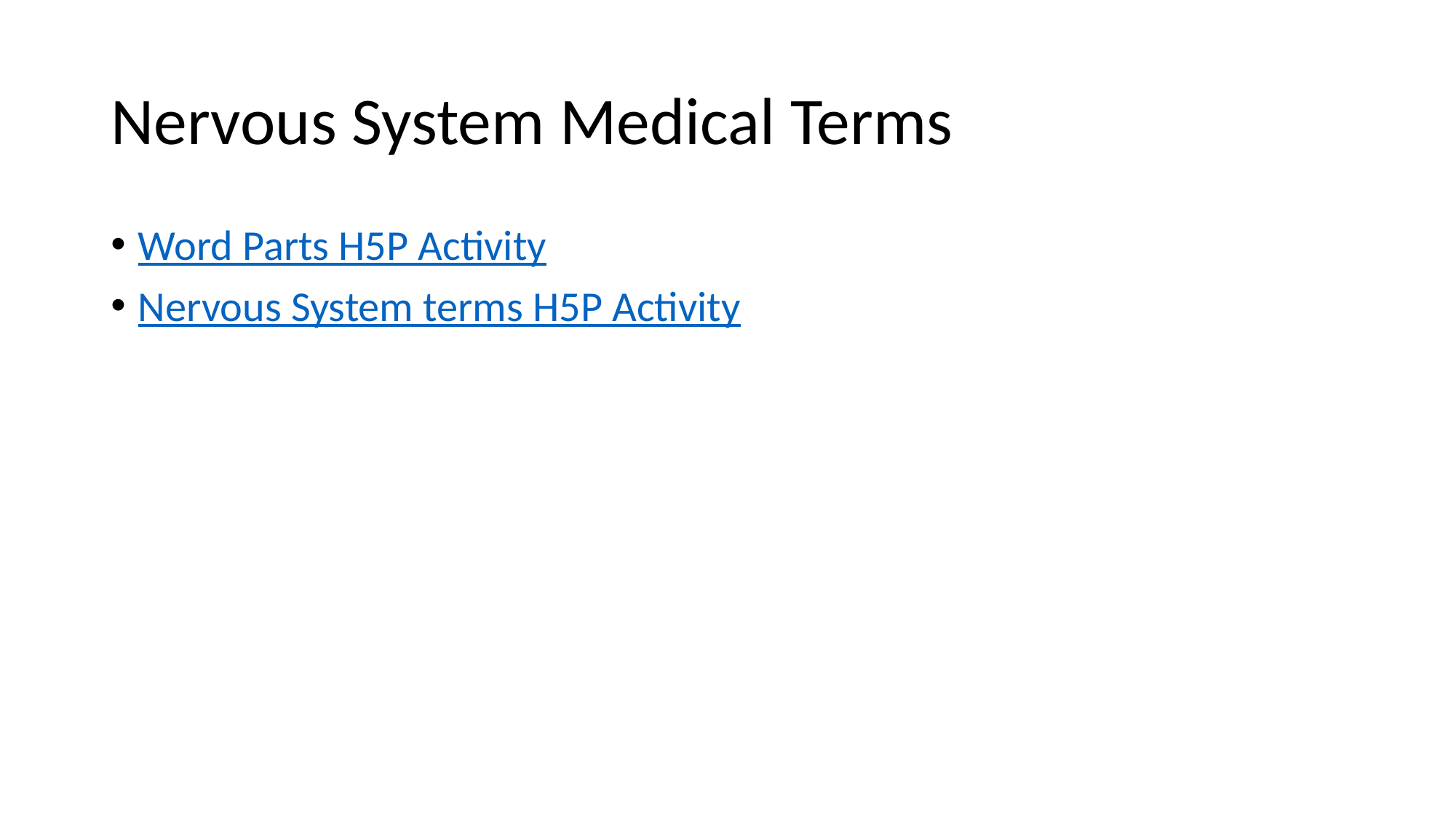

# Nervous System Medical Terms
Word Parts H5P Activity
Nervous System terms H5P Activity